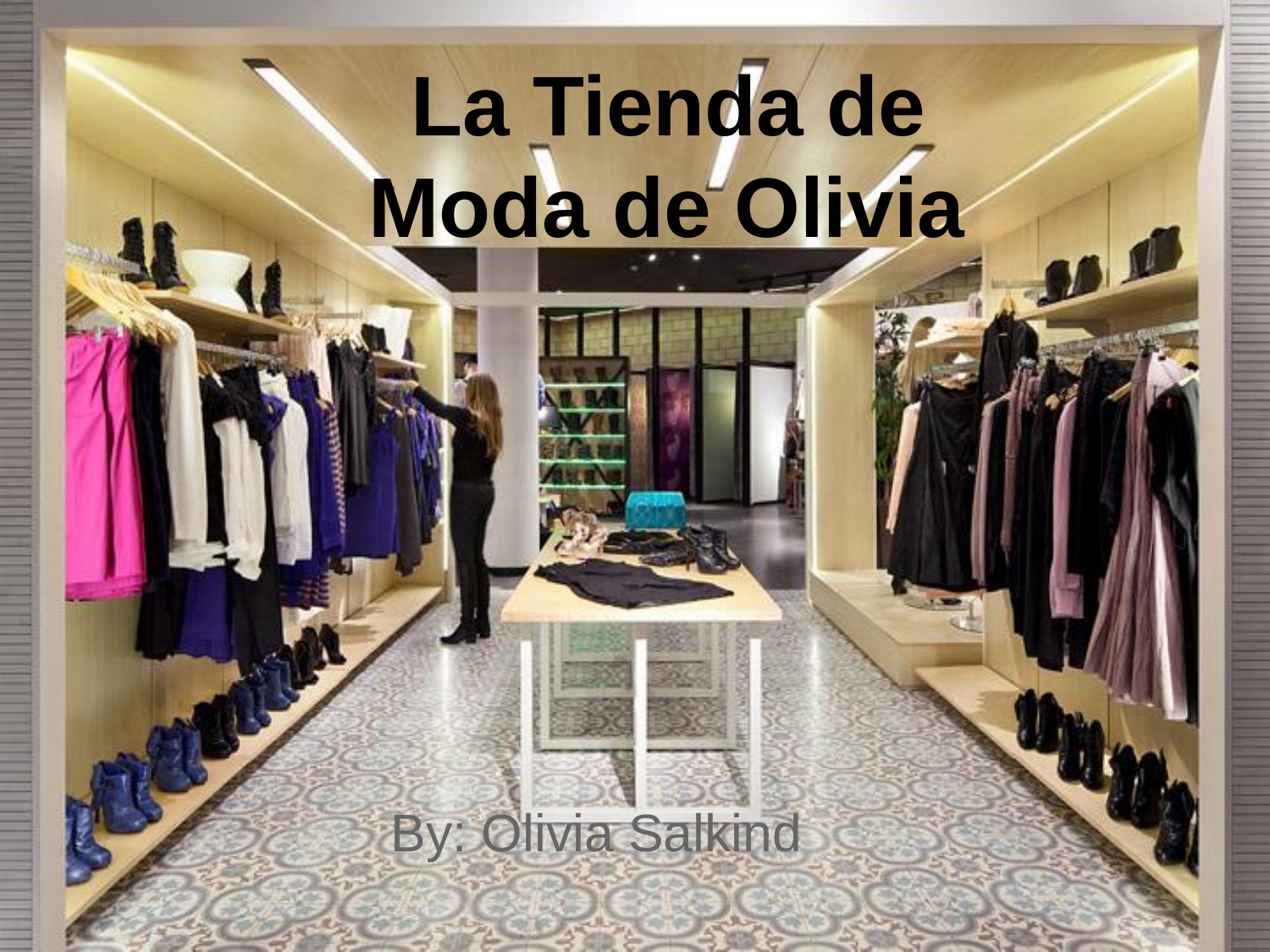

# La Tienda de Moda de Olivia
By: Olivia Salkind